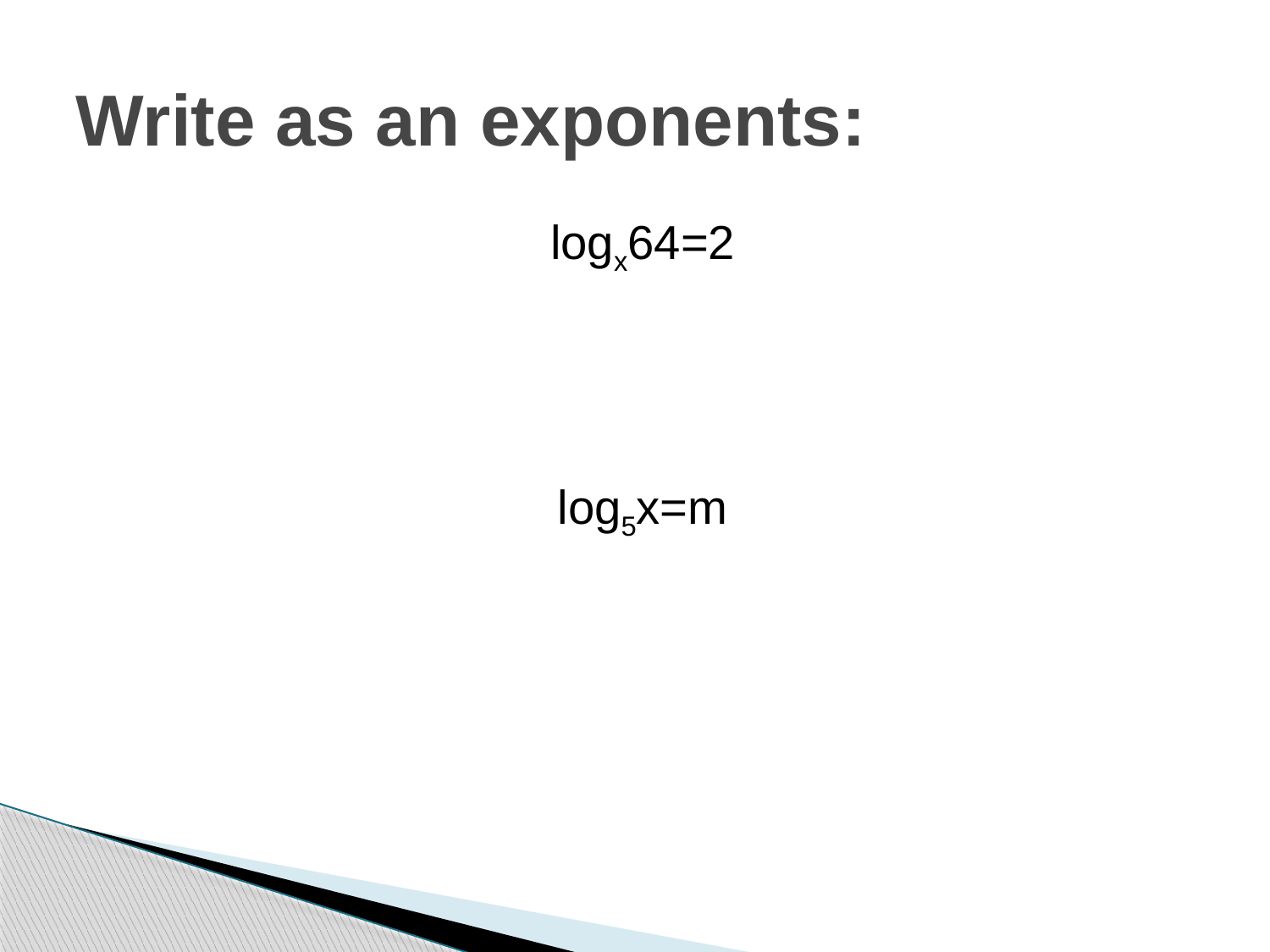

# Write as an exponents:
logx64=2

log5x=m